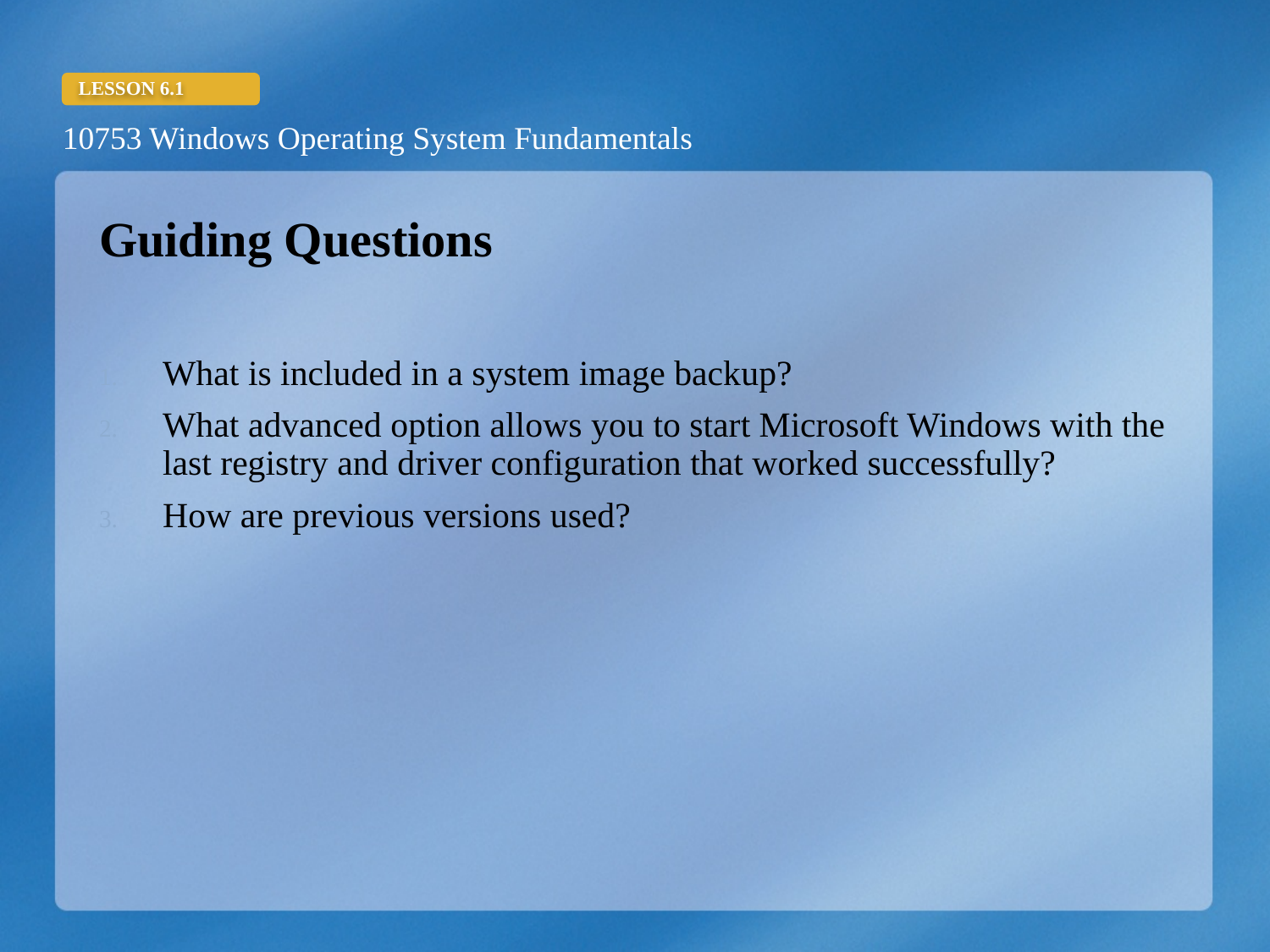

Guiding Questions

What is included in a system image backup?
What advanced option allows you to start Microsoft Windows with the last registry and driver configuration that worked successfully?
How are previous versions used?